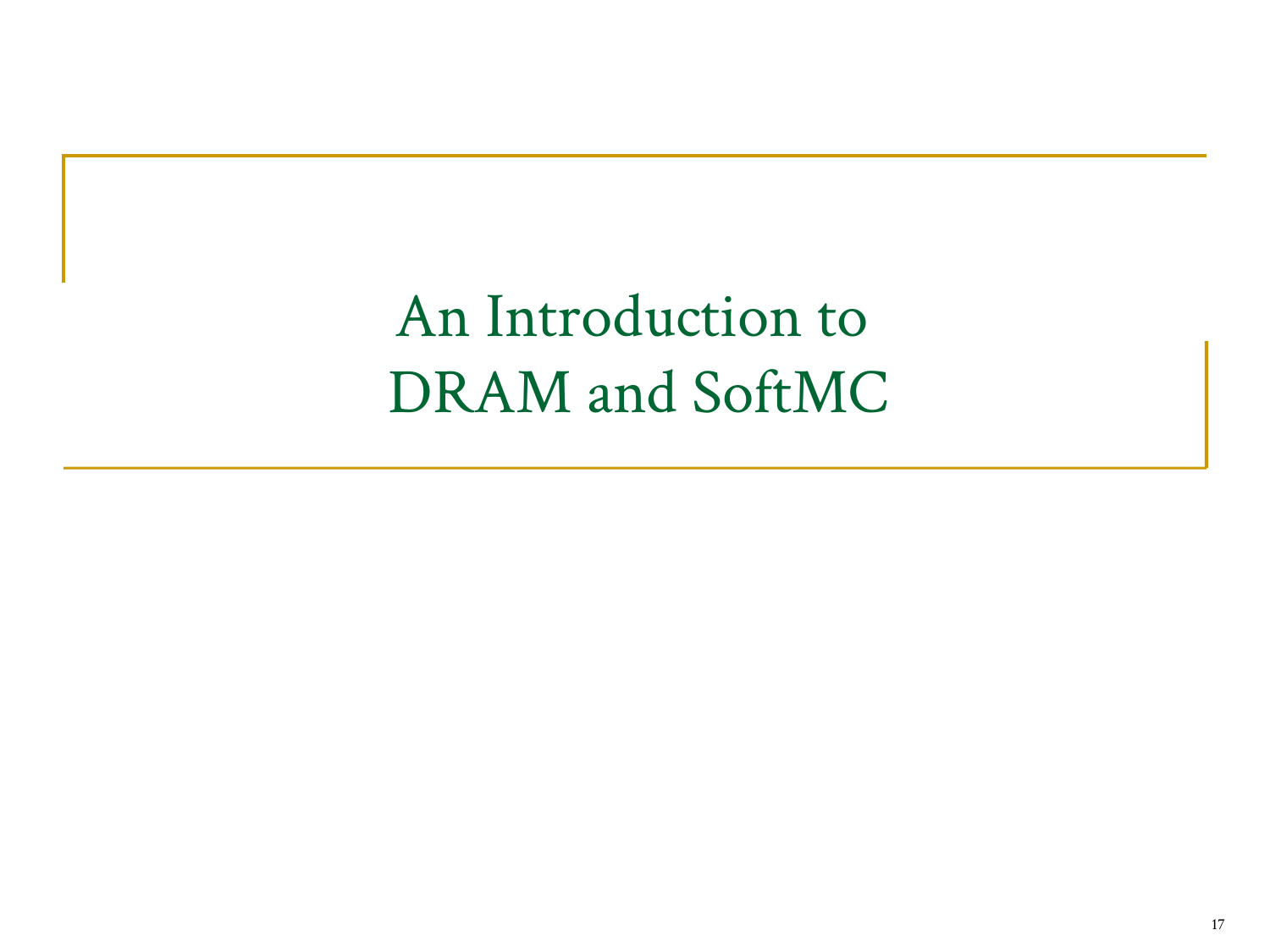

# An Introduction to DRAM and SoftMC

17